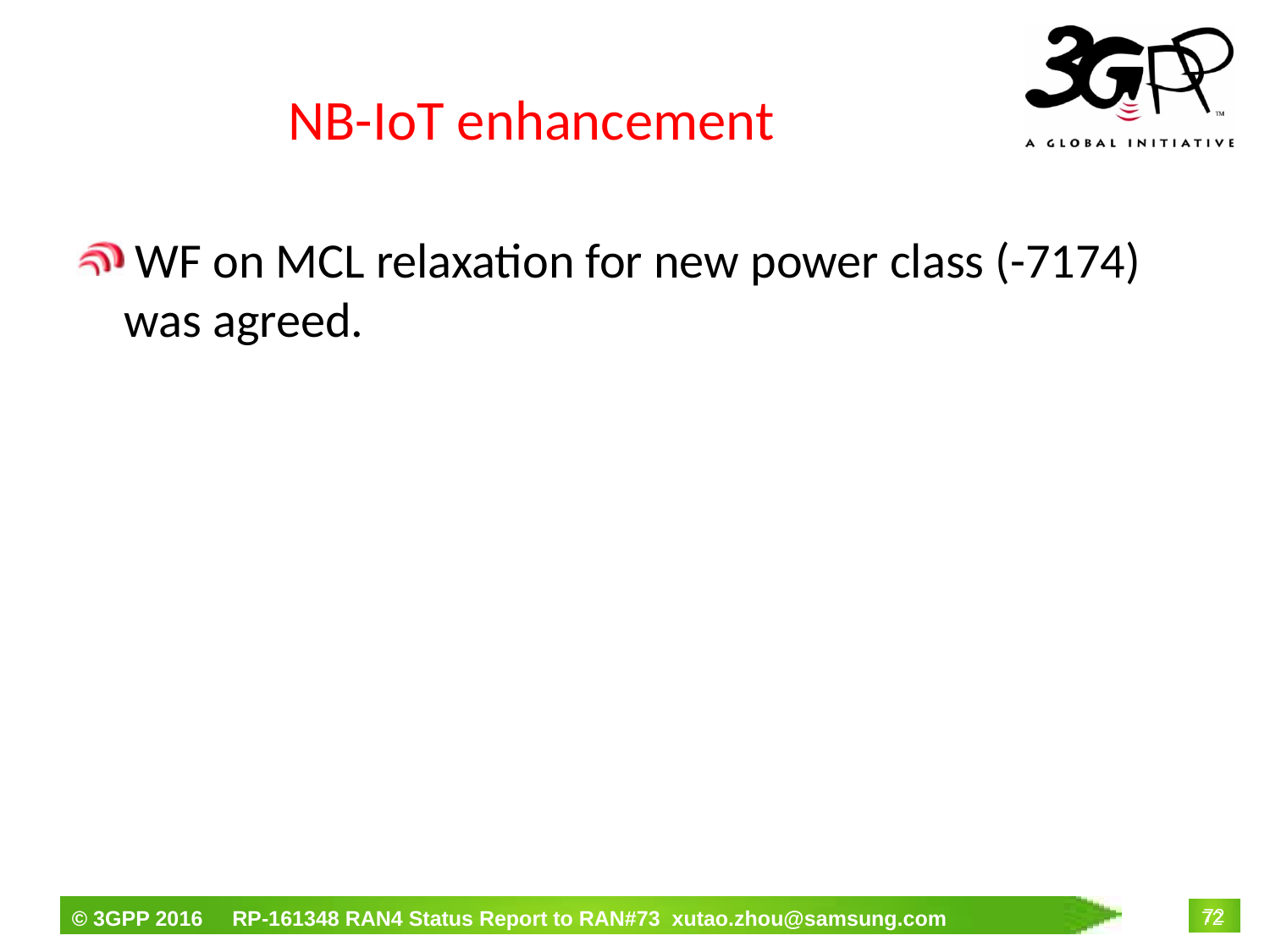

# NB-IoT enhancement
 WF on MCL relaxation for new power class (-7174) was agreed.

72